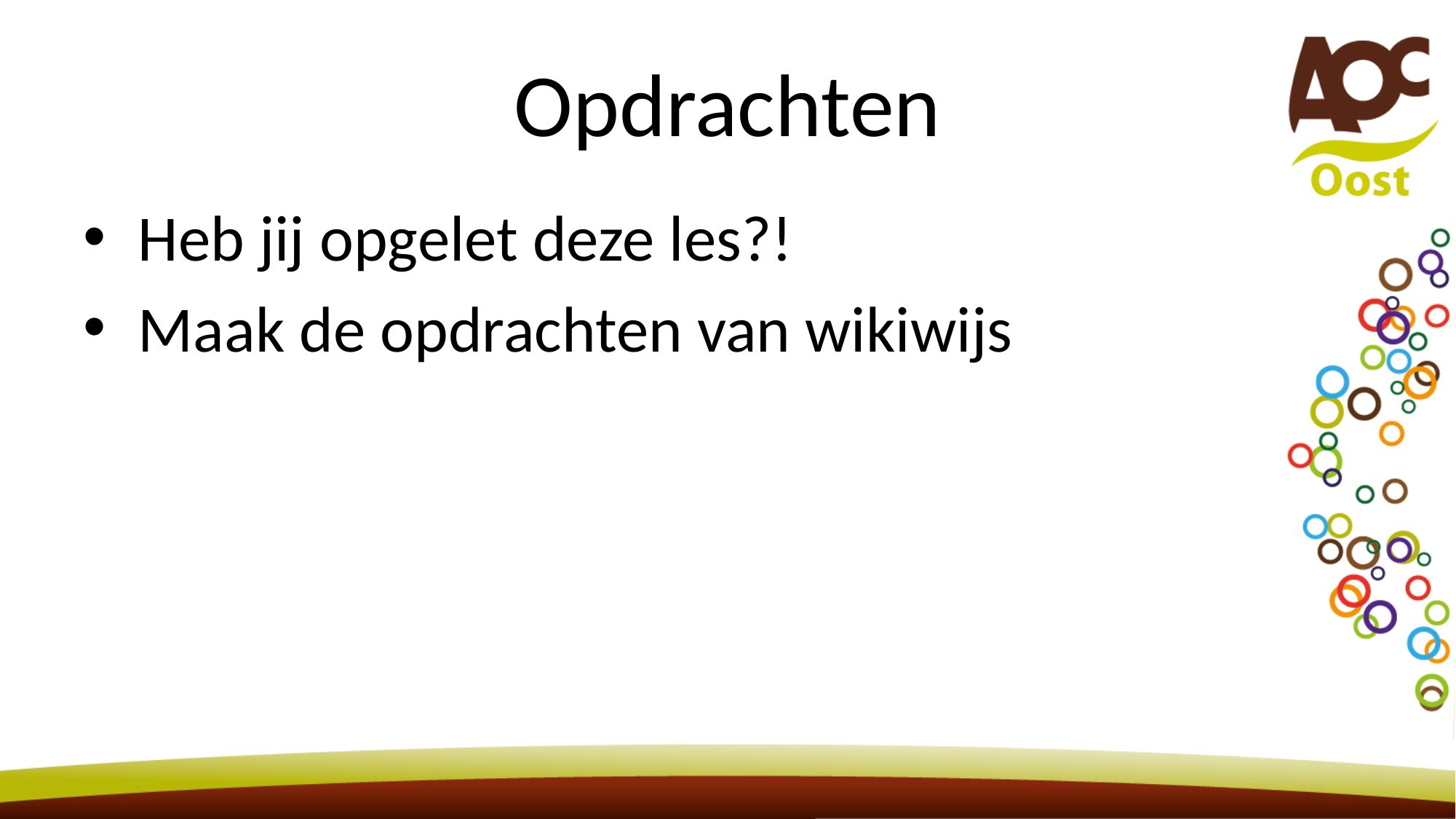

# Opdrachten
Heb jij opgelet deze les?!
Maak de opdrachten van wikiwijs